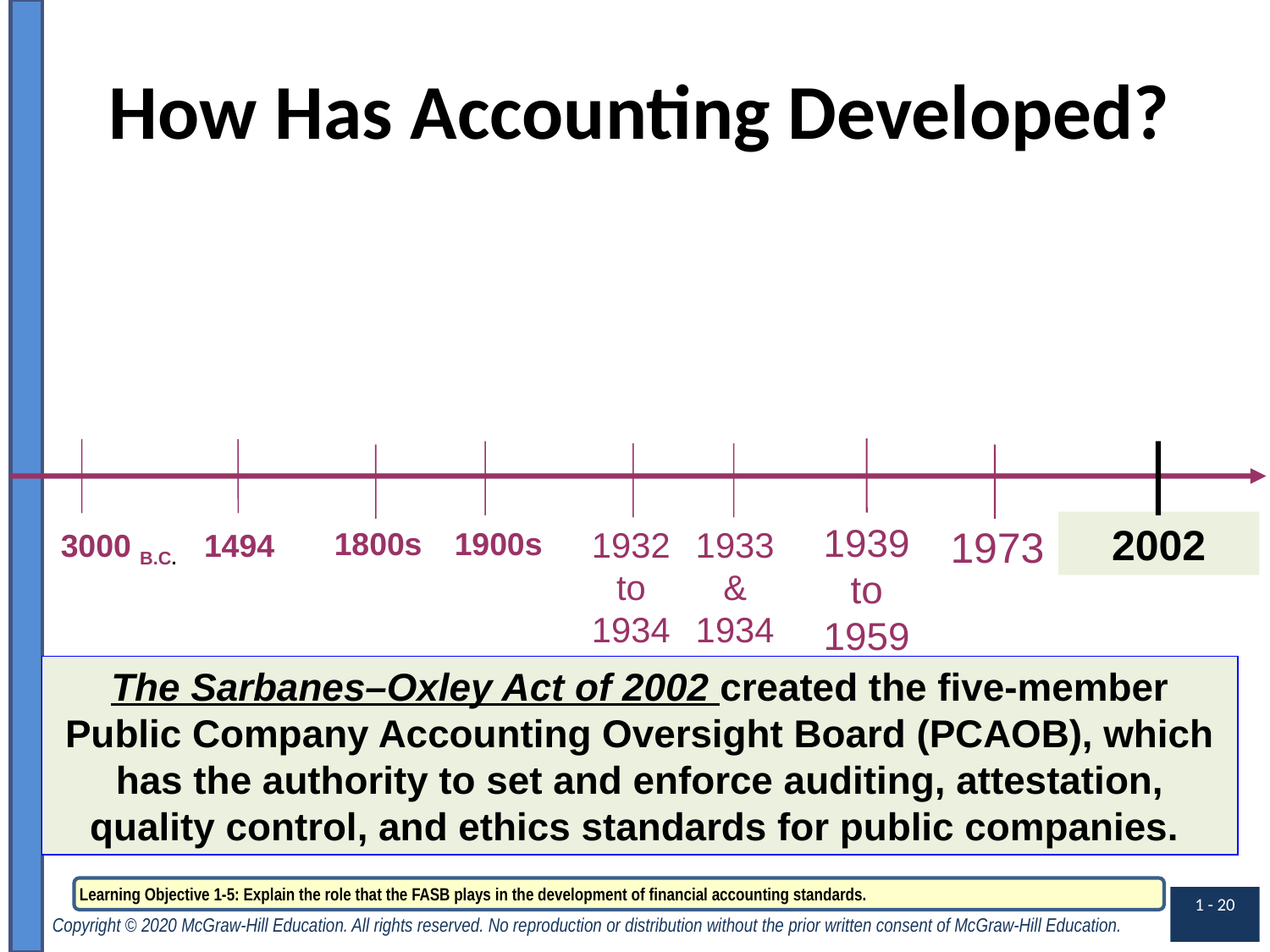

# How Has Accounting Developed?

2002
1973
1932
to
1934
1933
&
1934
1900s
1800s
1494
3000 B.C.
1939
to
1959
The Sarbanes–Oxley Act of 2002 created the five-member Public Company Accounting Oversight Board (PCAOB), which has the authority to set and enforce auditing, attestation, quality control, and ethics standards for public companies.
 Learning Objective 1-5: Explain the role that the FASB plays in the development of financial accounting standards.